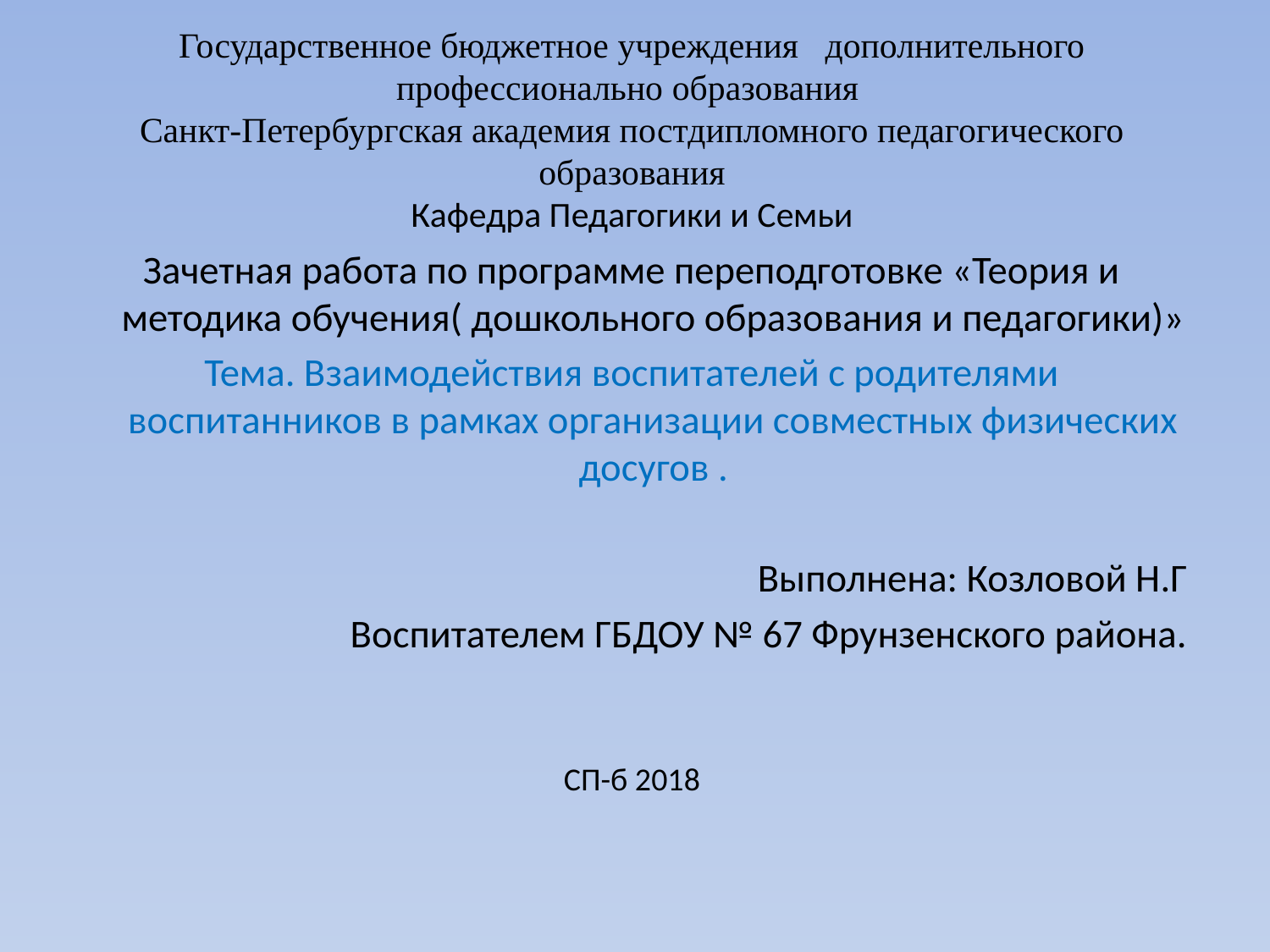

# Государственное бюджетное учреждения   дополнительного профессионально образования Санкт-Петербургская академия постдипломного педагогического образования Кафедра Педагогики и Семьи
Зачетная работа по программе переподготовке «Теория и методика обучения( дошкольного образования и педагогики)»
Тема. Взаимодействия воспитателей с родителями воспитанников в рамках организации совместных физических досугов .

Выполнена: Козловой Н.Г
Воспитателем ГБДОУ № 67 Фрунзенского района.

СП-б 2018